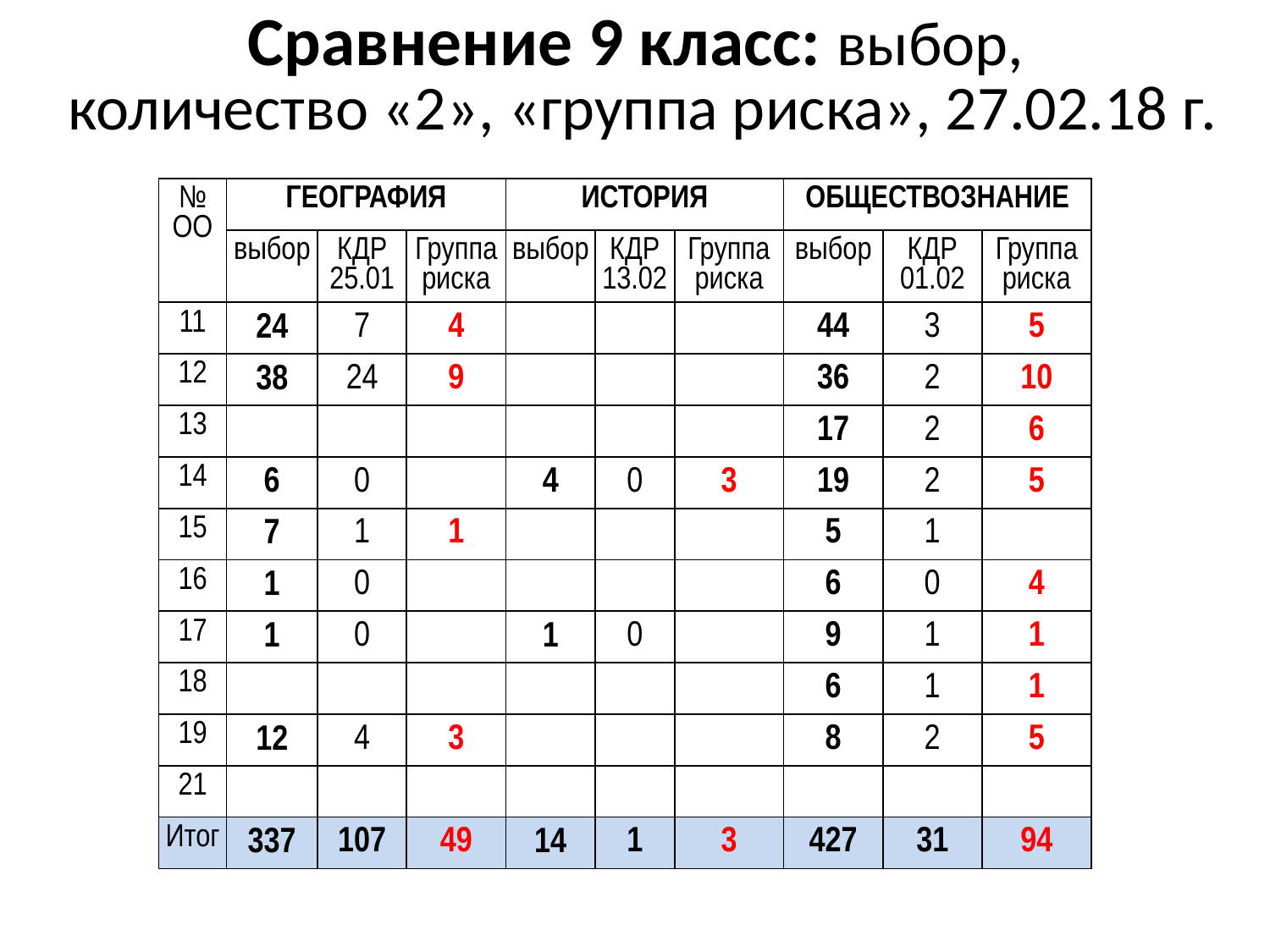

# Сравнение 9 класс: выбор, количество «2», «группа риска», 27.02.18 г.
| № ОО | ГЕОГРАФИЯ |  |  | ИСТОРИЯ |  |  | ОБЩЕСТВОЗНАНИЕ |  |  |
| --- | --- | --- | --- | --- | --- | --- | --- | --- | --- |
|  | выбор | КДР 25.01 | Группа риска | выбор | КДР 13.02 | Группа риска | выбор | КДР 01.02 | Группа риска |
| 11 | 24 | 7 | 4 |  |  |  | 44 | 3 | 5 |
| 12 | 38 | 24 | 9 |  |  |  | 36 | 2 | 10 |
| 13 |  |  |  |  |  |  | 17 | 2 | 6 |
| 14 | 6 | 0 |  | 4 | 0 | 3 | 19 | 2 | 5 |
| 15 | 7 | 1 | 1 |  |  |  | 5 | 1 |  |
| 16 | 1 | 0 |  |  |  |  | 6 | 0 | 4 |
| 17 | 1 | 0 |  | 1 | 0 |  | 9 | 1 | 1 |
| 18 |  |  |  |  |  |  | 6 | 1 | 1 |
| 19 | 12 | 4 | 3 |  |  |  | 8 | 2 | 5 |
| 21 |  |  |  |  |  |  |  |  |  |
| Итог | 337 | 107 | 49 | 14 | 1 | 3 | 427 | 31 | 94 |